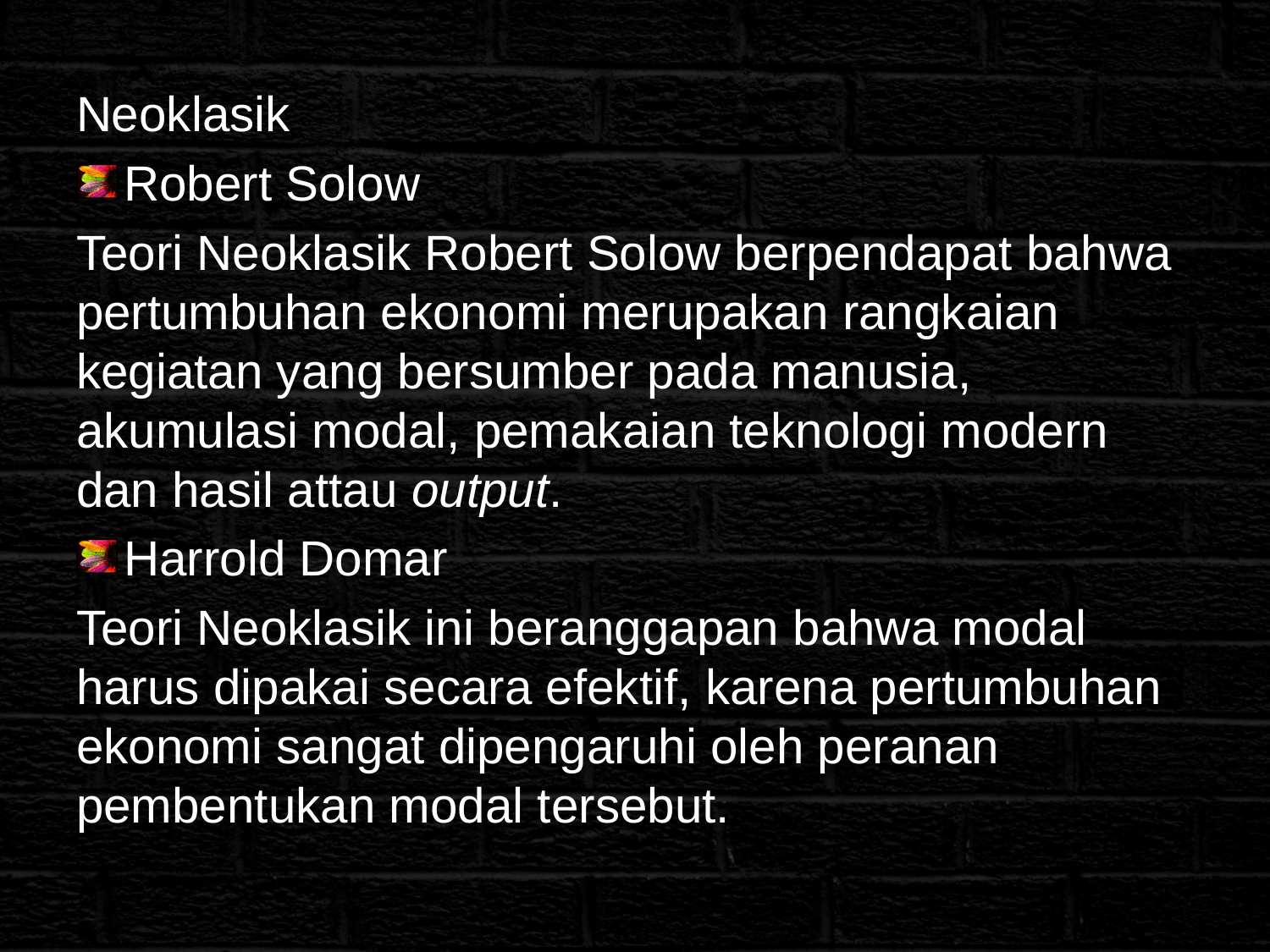

#
Neoklasik
Robert Solow
Teori Neoklasik Robert Solow berpendapat bahwa pertumbuhan ekonomi merupakan rangkaian kegiatan yang bersumber pada manusia, akumulasi modal, pemakaian teknologi modern dan hasil attau output.
Harrold Domar
Teori Neoklasik ini beranggapan bahwa modal harus dipakai secara efektif, karena pertumbuhan ekonomi sangat dipengaruhi oleh peranan pembentukan modal tersebut.